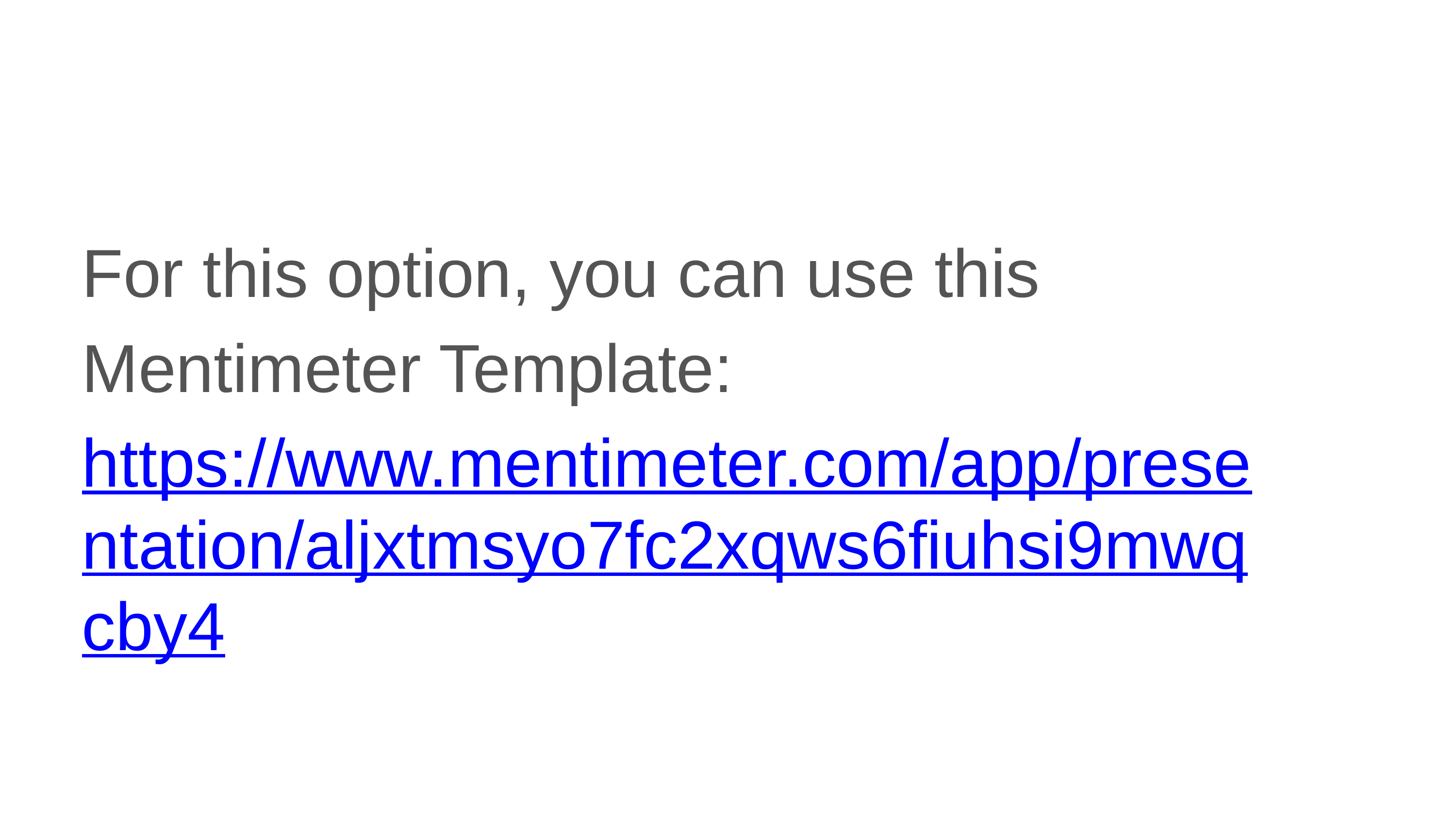

For this option, you can use this Mentimeter Template:
https://www.mentimeter.com/app/presentation/aljxtmsyo7fc2xqws6fiuhsi9mwqcby4